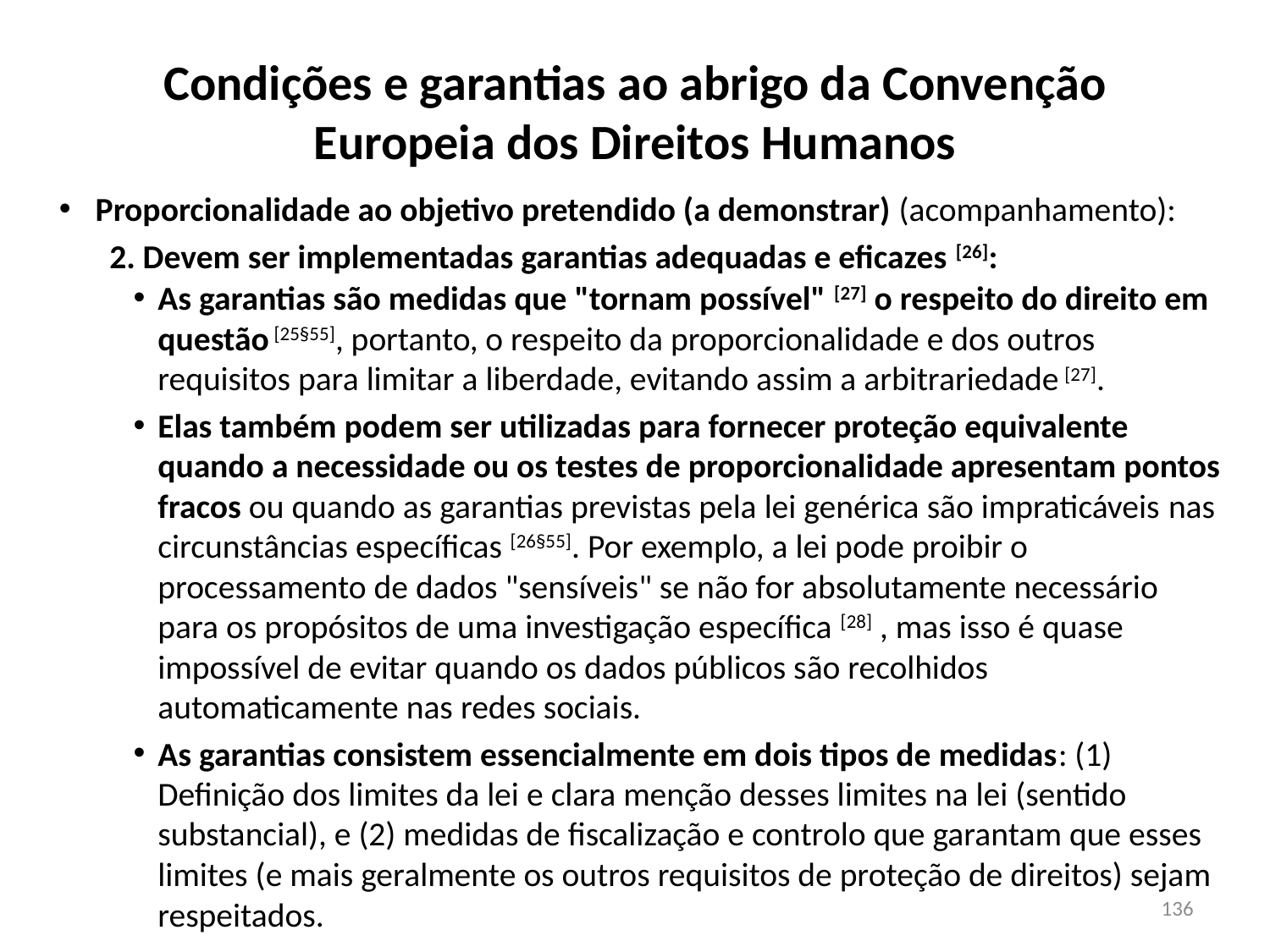

# Condições e garantias ao abrigo da Convenção Europeia dos Direitos Humanos
Proporcionalidade ao objetivo pretendido (a demonstrar) (acompanhamento):
2. Devem ser implementadas garantias adequadas e eficazes [26]:
As garantias são medidas que "tornam possível" [27] o respeito do direito em questão [25§55], portanto, o respeito da proporcionalidade e dos outros requisitos para limitar a liberdade, evitando assim a arbitrariedade [27].
Elas também podem ser utilizadas para fornecer proteção equivalente quando a necessidade ou os testes de proporcionalidade apresentam pontos fracos ou quando as garantias previstas pela lei genérica são impraticáveis ​​nas circunstâncias específicas [26§55]. Por exemplo, a lei pode proibir o processamento de dados "sensíveis" se não for absolutamente necessário para os propósitos de uma investigação específica [28] , mas isso é quase impossível de evitar quando os dados públicos são recolhidos automaticamente nas redes sociais.
As garantias consistem essencialmente em dois tipos de medidas: (1) Definição dos limites da lei e clara menção desses limites na lei (sentido substancial), e (2) medidas de fiscalização e controlo que garantam que esses limites (e mais geralmente os outros requisitos de proteção de direitos) sejam respeitados.
136